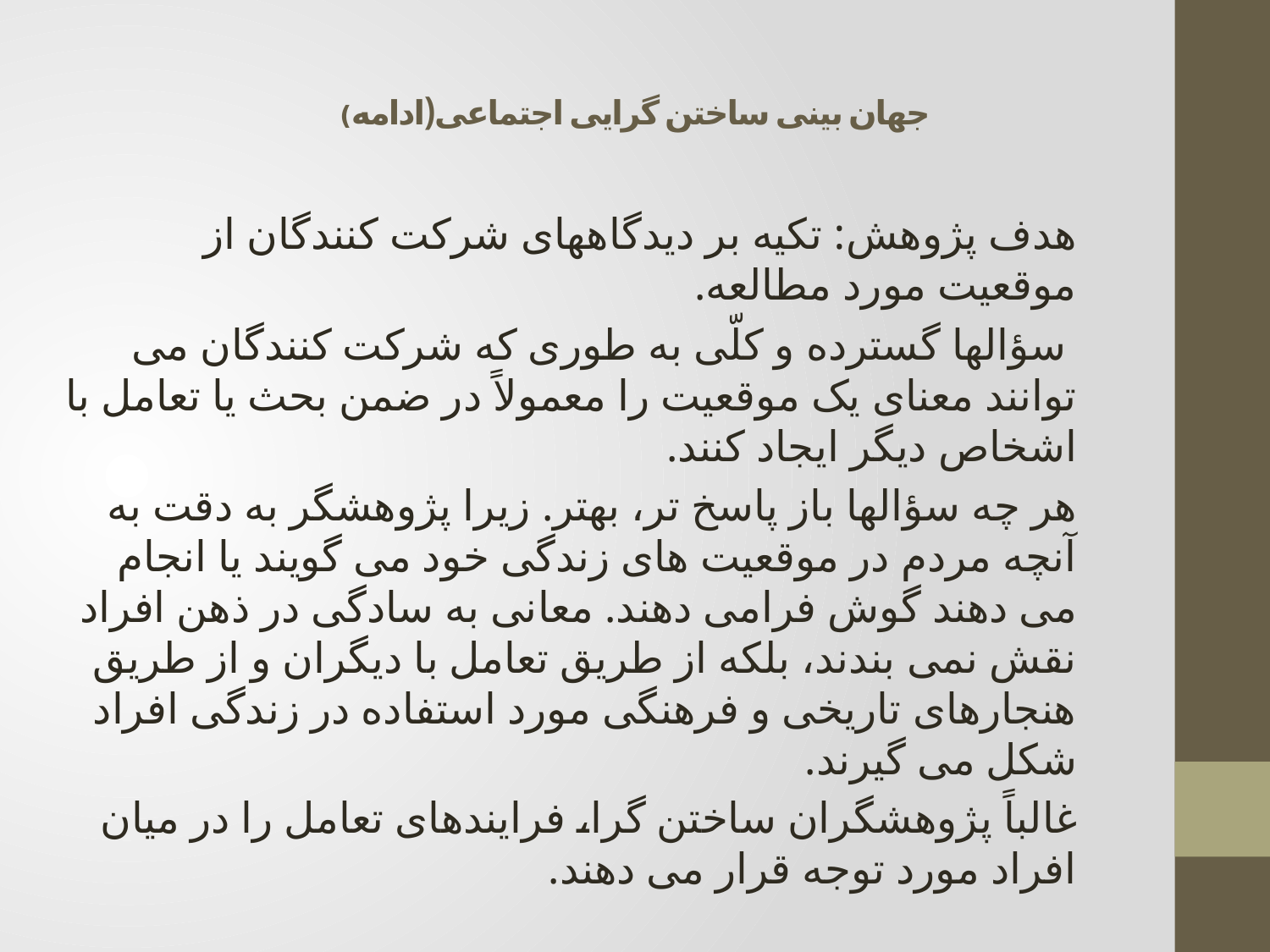

# جهان بینی ساختن گرایی اجتماعی(ادامه)
هدف پژوهش: تکیه بر دیدگاههای شرکت کنندگان از موقعیت مورد مطالعه.
 سؤالها گسترده و کلّی به طوری که شرکت کنندگان می توانند معنای یک موقعیت را معمولاً در ضمن بحث یا تعامل با اشخاص دیگر ایجاد کنند.
هر چه سؤالها باز پاسخ تر، بهتر. زیرا پژوهشگر به دقت به آنچه مردم در موقعیت های زندگی خود می گویند یا انجام می دهند گوش فرامی دهند. معانی به سادگی در ذهن افراد نقش نمی بندند، بلکه از طریق تعامل با دیگران و از طریق هنجارهای تاریخی و فرهنگی مورد استفاده در زندگی افراد شکل می گیرند.
غالباً پژوهشگران ساختن گرا، فرایندهای تعامل را در میان افراد مورد توجه قرار می دهند.